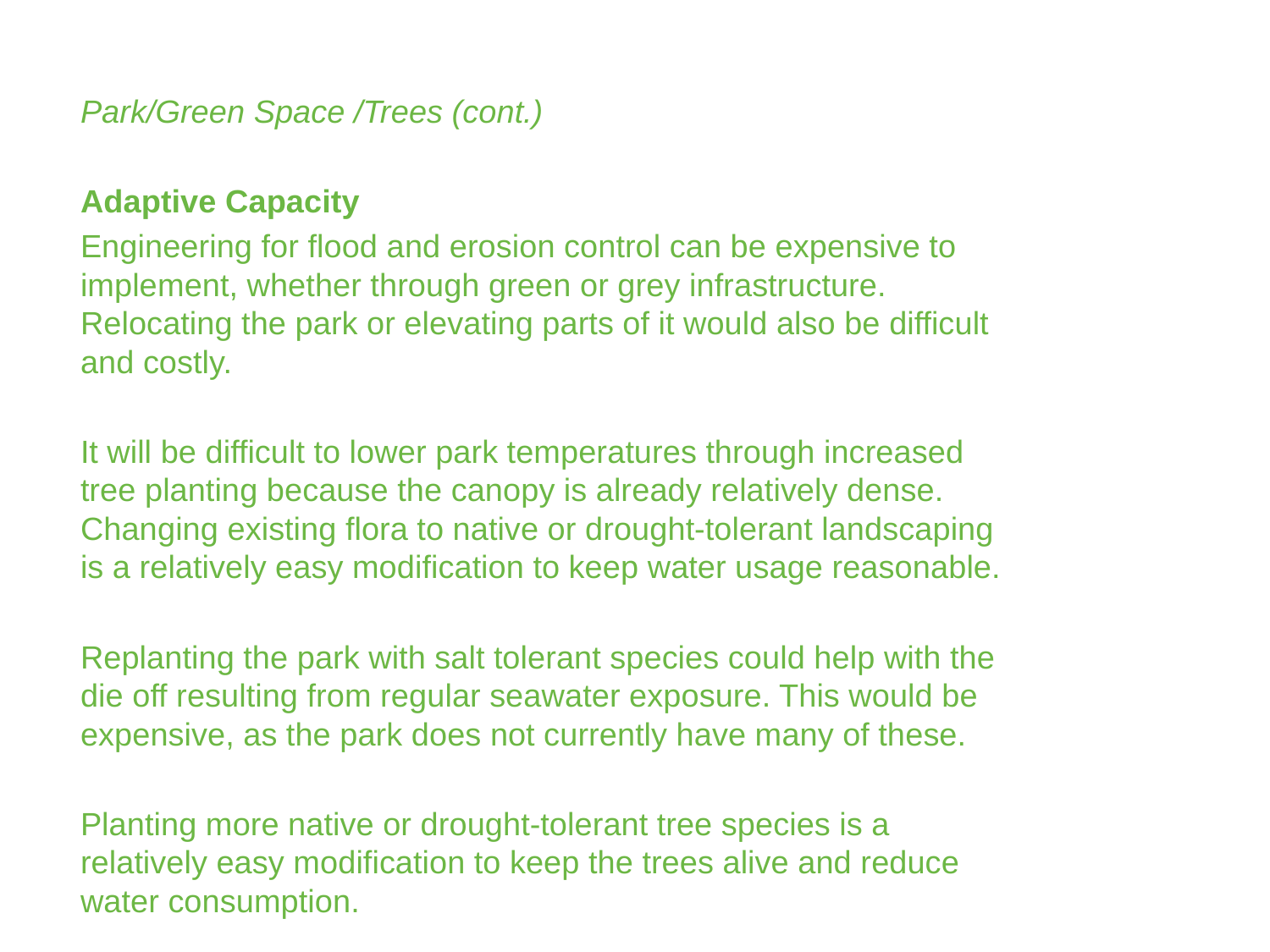

Park/Green Space /Trees (cont.)

Adaptive Capacity
Engineering for flood and erosion control can be expensive to implement, whether through green or grey infrastructure. Relocating the park or elevating parts of it would also be difficult and costly.

It will be difficult to lower park temperatures through increased tree planting because the canopy is already relatively dense. Changing existing flora to native or drought-tolerant landscaping is a relatively easy modification to keep water usage reasonable.

Replanting the park with salt tolerant species could help with the die off resulting from regular seawater exposure. This would be expensive, as the park does not currently have many of these.

Planting more native or drought-tolerant tree species is a relatively easy modification to keep the trees alive and reduce water consumption.